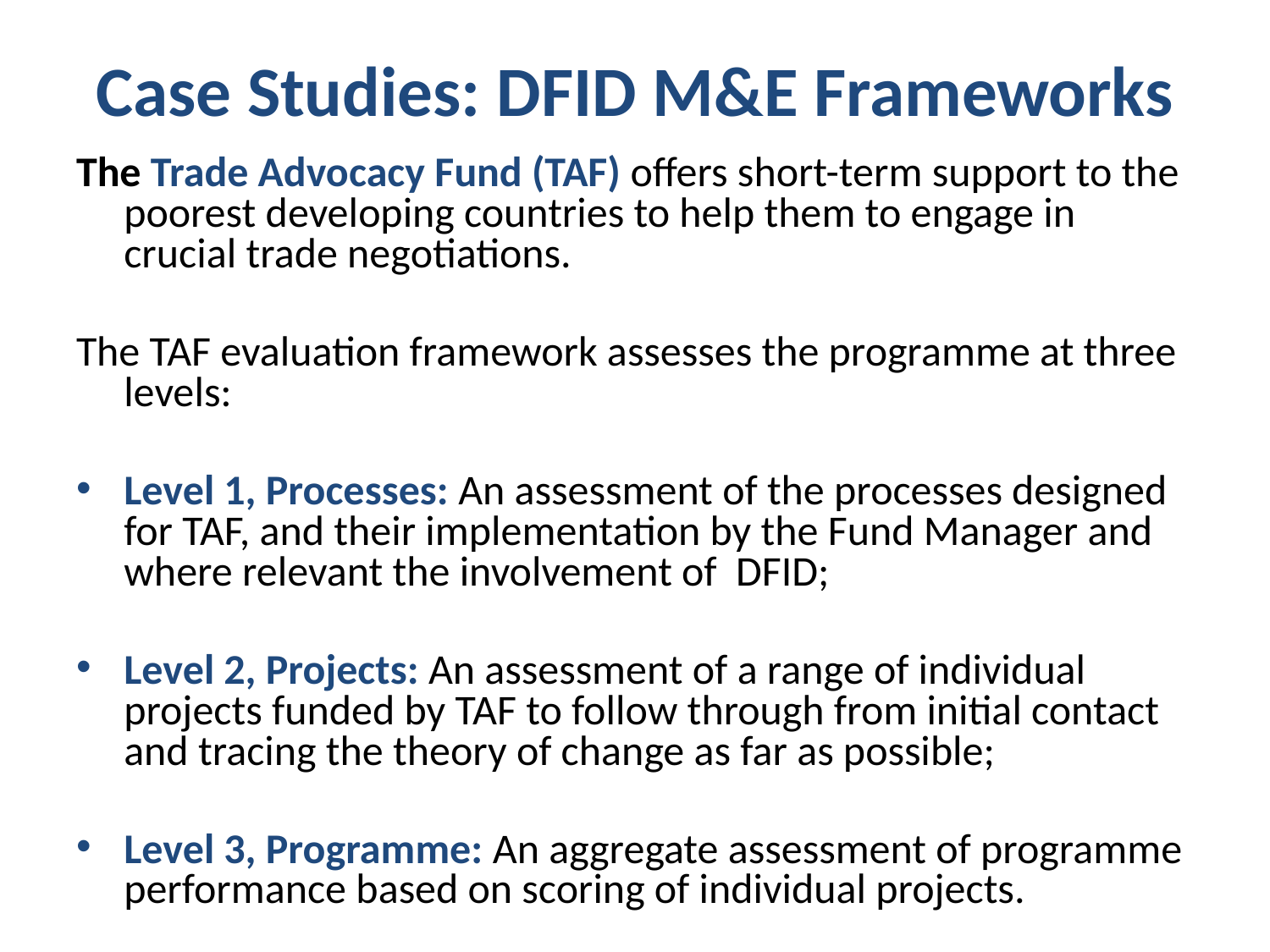

# Case Studies: DFID M&E Frameworks
The Trade Advocacy Fund (TAF) offers short-term support to the poorest developing countries to help them to engage in crucial trade negotiations.

The TAF evaluation framework assesses the programme at three levels:

Level 1, Processes: An assessment of the processes designed for TAF, and their implementation by the Fund Manager and where relevant the involvement of  DFID;

Level 2, Projects: An assessment of a range of individual projects funded by TAF to follow through from initial contact  and tracing the theory of change as far as possible;

Level 3, Programme: An aggregate assessment of programme performance based on scoring of individual projects.